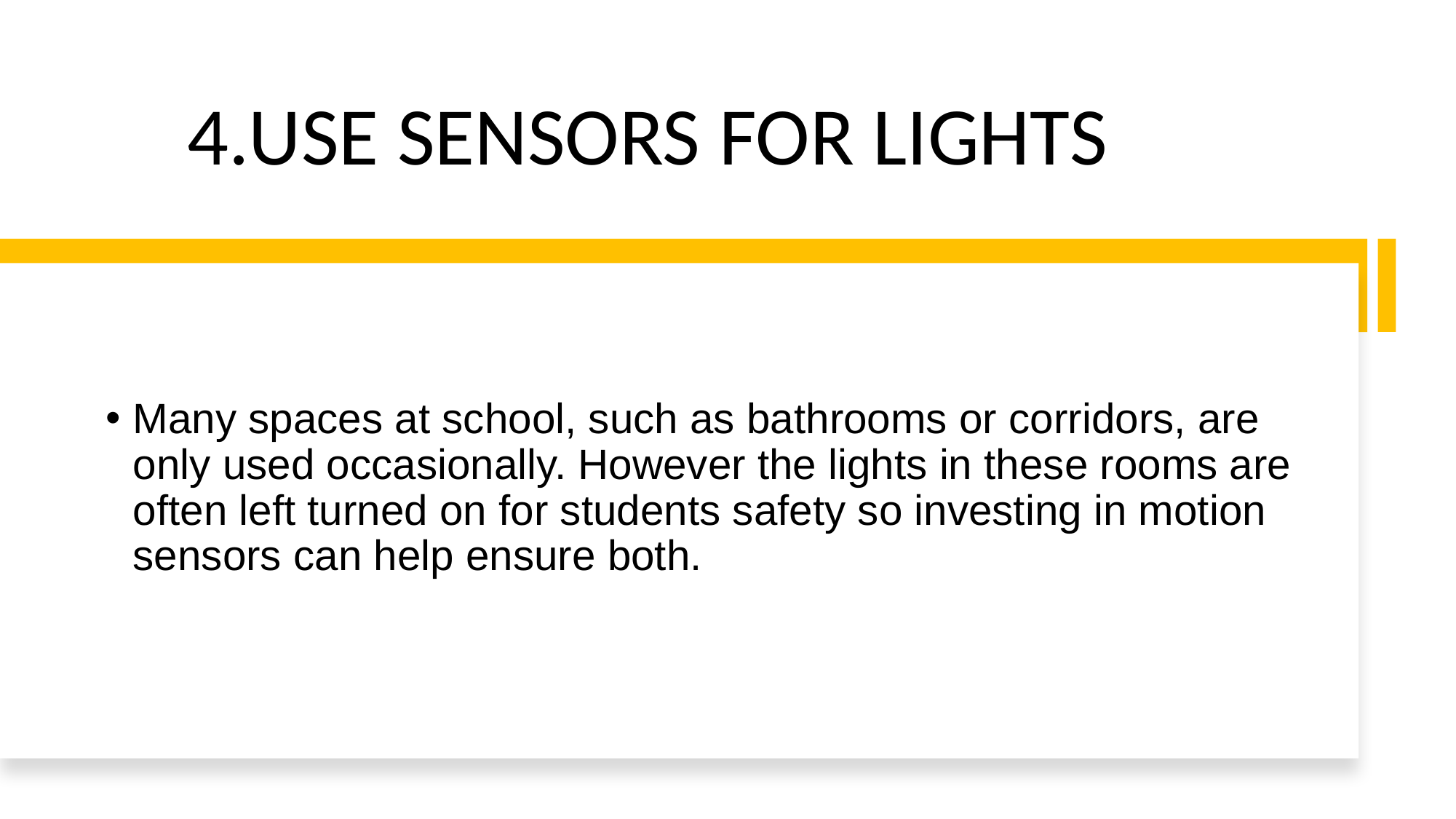

# 4.USE SENSORS FOR LIGHTS

Many spaces at school, such as bathrooms or corridors, are only used occasionally. However the lights in these rooms are often left turned on for students safety so investing in motion sensors can help ensure both.